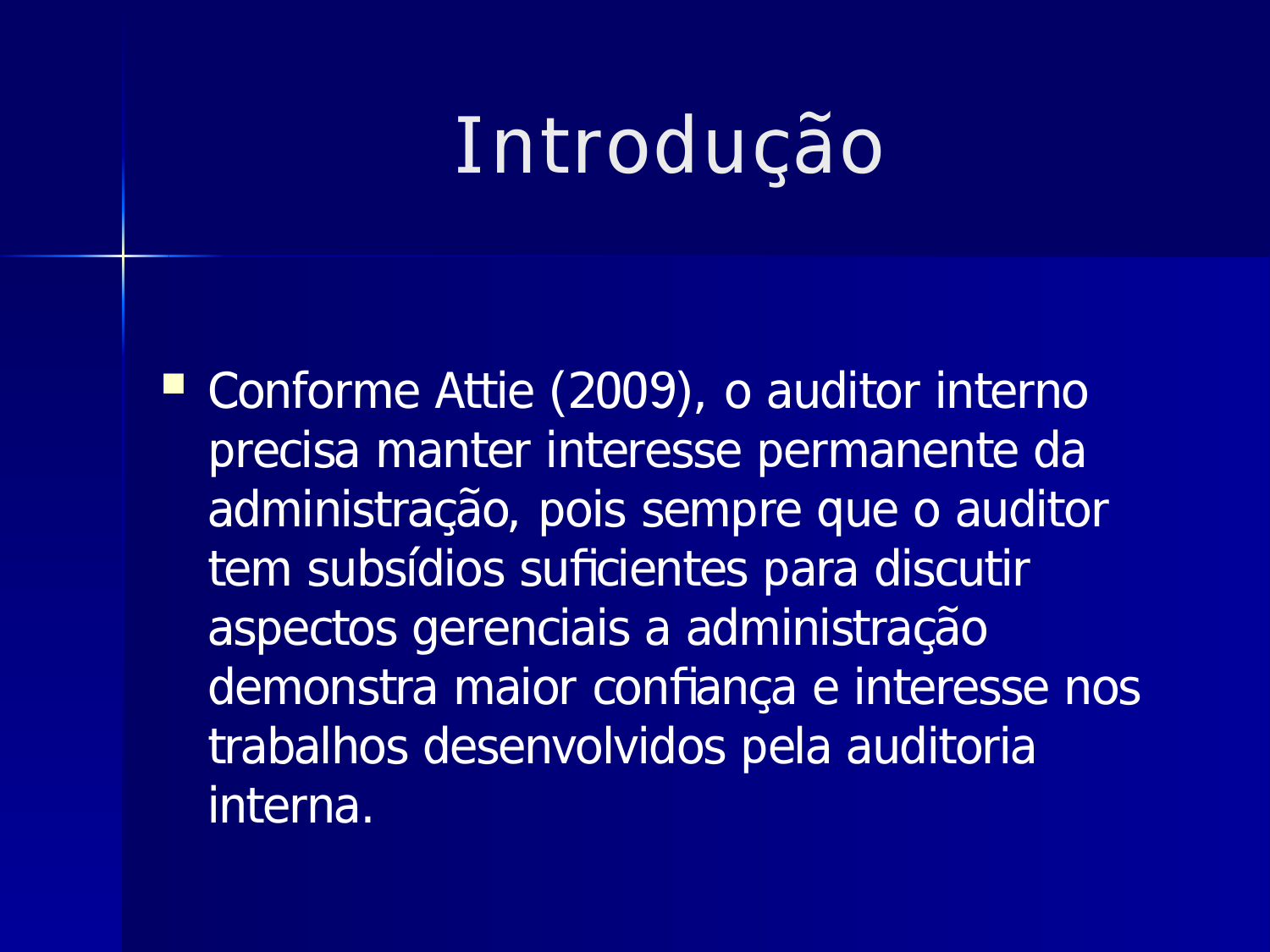

# Introdução

Conforme Attie (2009), o auditor interno precisa manter interesse permanente da administração, pois sempre que o auditor tem subsídios suficientes para discutir aspectos gerenciais a administração demonstra maior confiança e interesse nos trabalhos desenvolvidos pela auditoria interna.